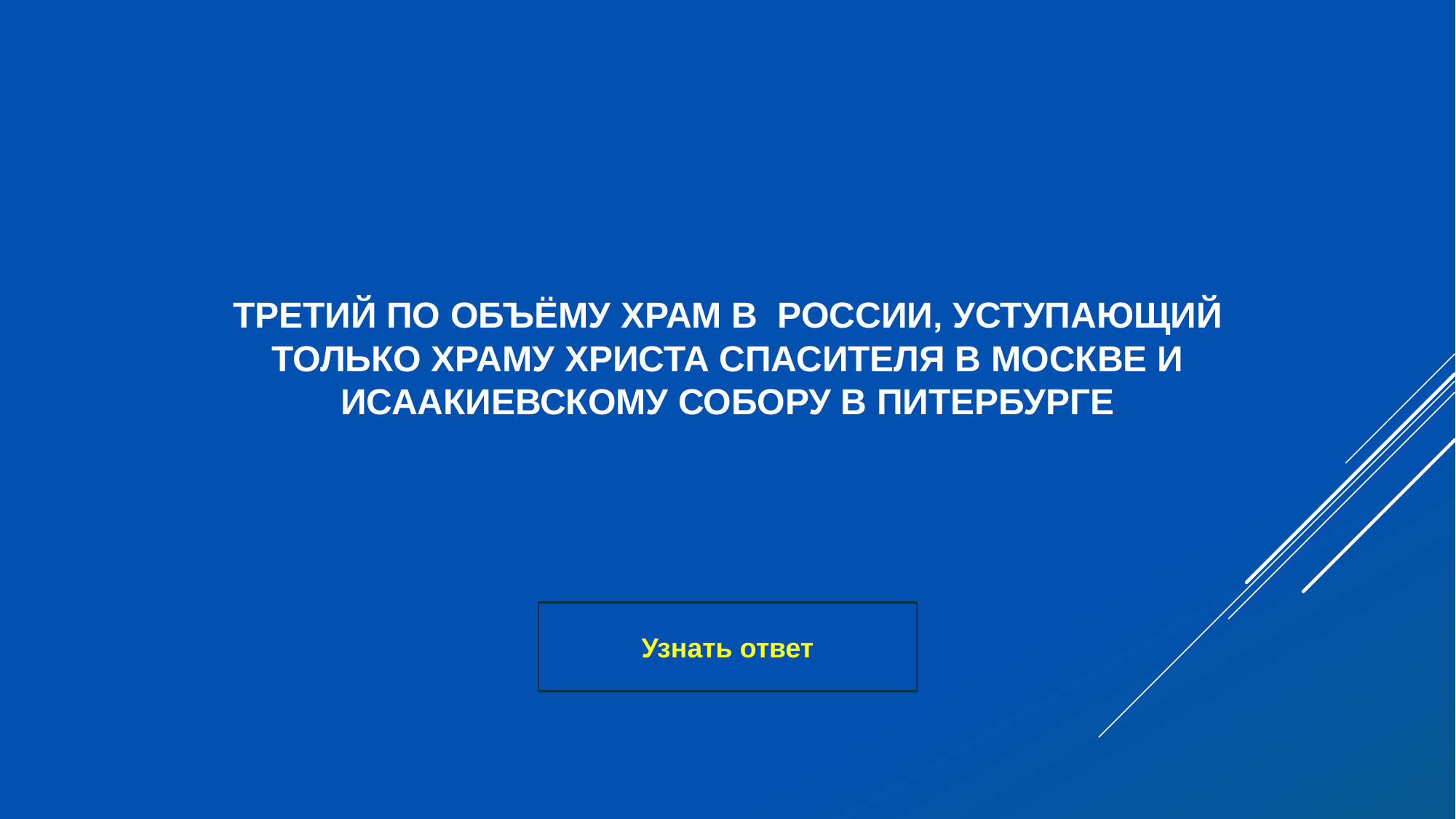

# Третий по объёму храм в  России, уступающий только храму христа спасителя в москве и исаакиевскому собору в питербурге